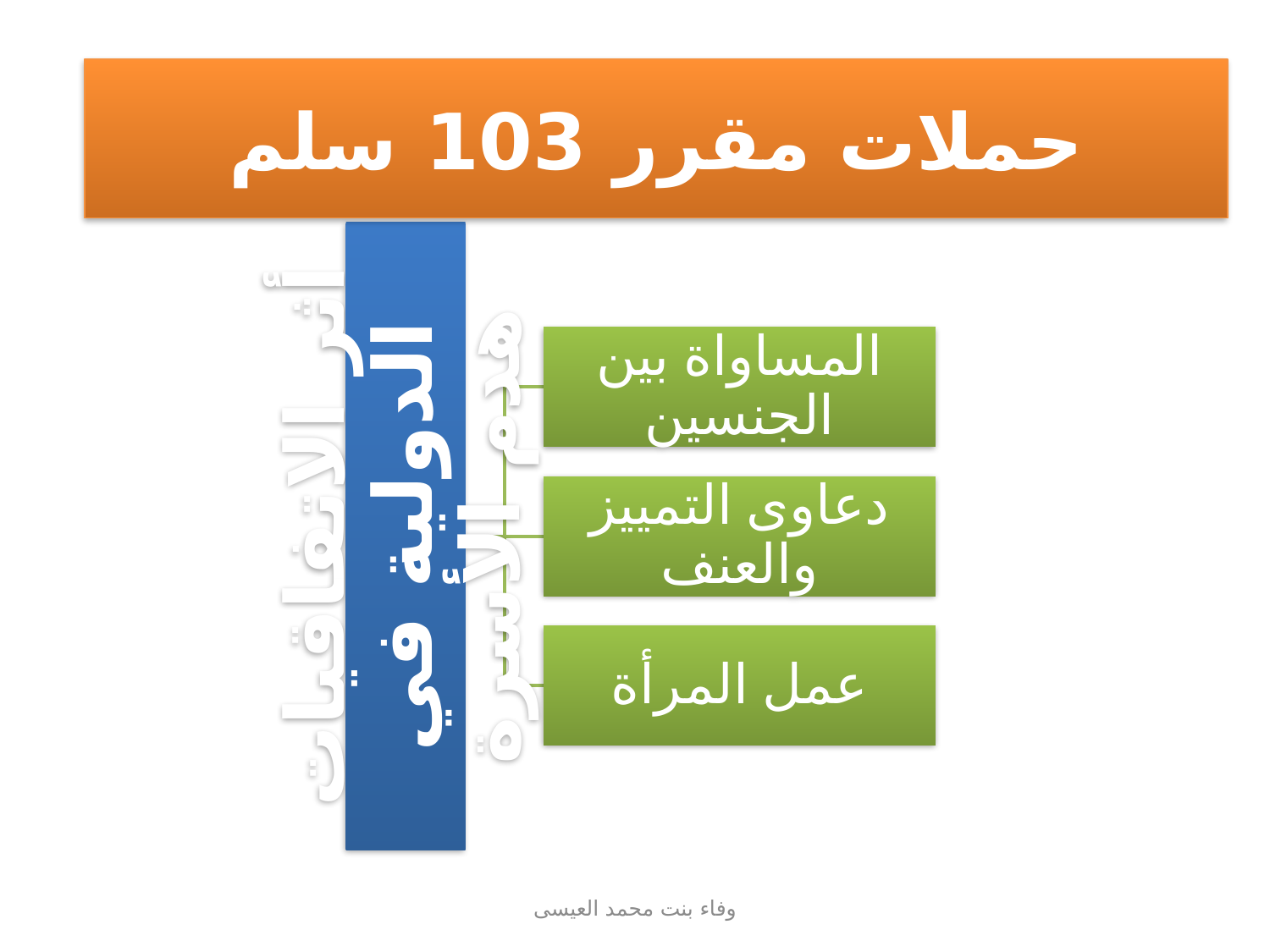

#
حملات مقرر 103 سلم

أثر الاتفاقيات الدولية في هدم الأسرة
المساواة بين الجنسين
دعاوى التمييز والعنف
عمل المرأة
وفاء بنت محمد العيسى